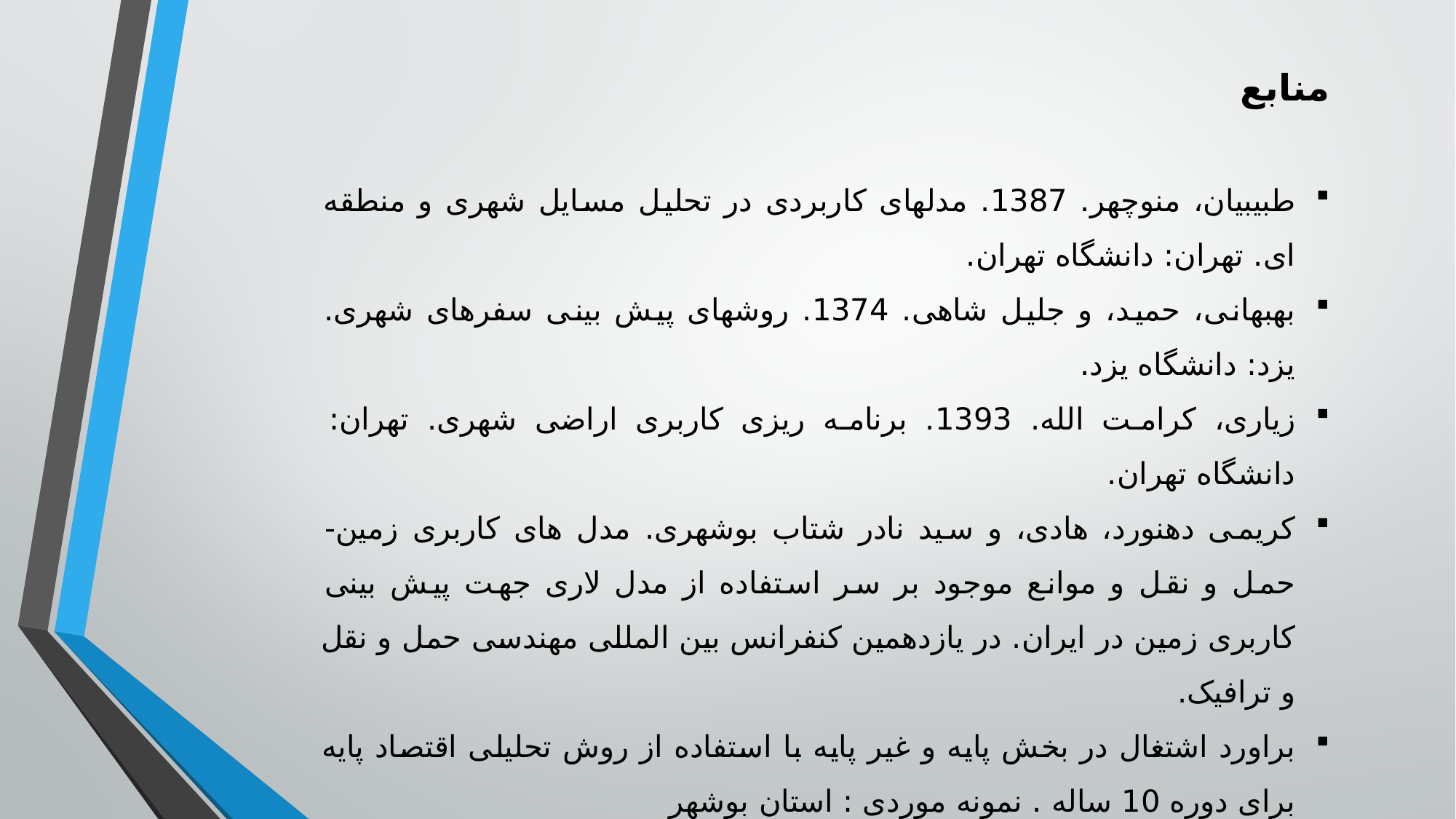

منابع

طبیبیان، منوچهر. 1387. مدلهای کاربردی در تحلیل مسایل شهری و منطقه ای. تهران: دانشگاه تهران.
بهبهانی، حمید، و جلیل شاهی. 1374. روشهای پیش بینی سفرهای شهری. یزد: دانشگاه یزد.
زیاری، کرامت الله. 1393. برنامه ریزی کاربری اراضی شهری. تهران: دانشگاه تهران.
کریمی دهنورد، هادی، و سید نادر شتاب بوشهری. مدل های کاربری زمین- حمل و نقل و موانع موجود بر سر استفاده از مدل لاری جهت پیش بینی کاربری زمین در ایران. در یازدهمین کنفرانس بین المللی مهندسی حمل و نقل و ترافیک.
براورد اشتغال در بخش پایه و غیر پایه با استفاده از روش تحلیلی اقتصاد پایه برای دوره 10 ساله . نمونه موردی : استان بوشهر
باقدم، عثمان، اکبر پرهیزکار و مسعود مهدوی. 1387. ارزیابی مدل لاری در پیش بینی اشتغال و جمیت شهر سنندج. فصلنامه جغرافیایی سرزمین. سال پنجم. (19): 27-33.